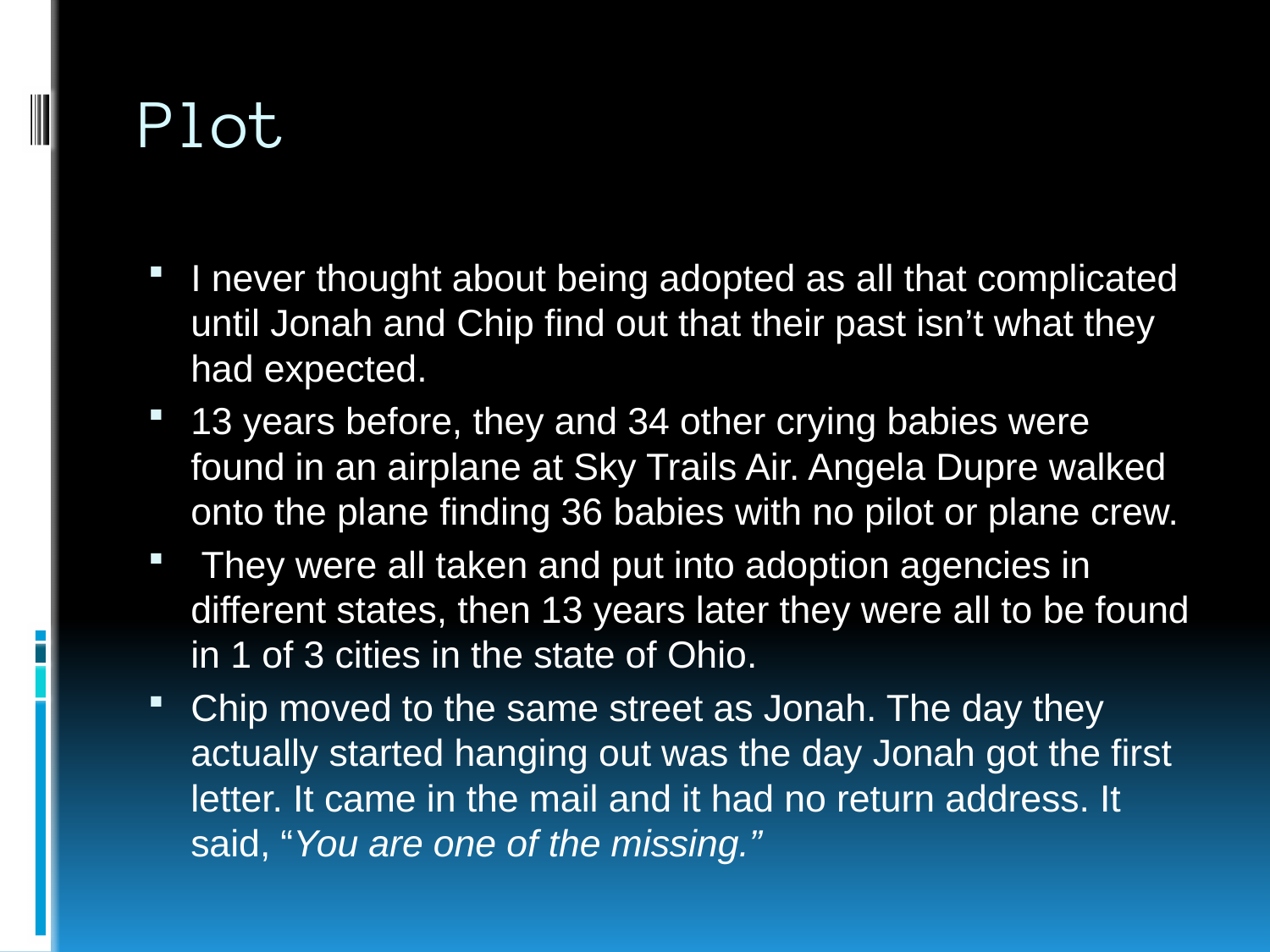

# Plot
I never thought about being adopted as all that complicated until Jonah and Chip find out that their past isn’t what they had expected.
13 years before, they and 34 other crying babies were found in an airplane at Sky Trails Air. Angela Dupre walked onto the plane finding 36 babies with no pilot or plane crew.
 They were all taken and put into adoption agencies in different states, then 13 years later they were all to be found in 1 of 3 cities in the state of Ohio.
Chip moved to the same street as Jonah. The day they actually started hanging out was the day Jonah got the first letter. It came in the mail and it had no return address. It said, “You are one of the missing.”